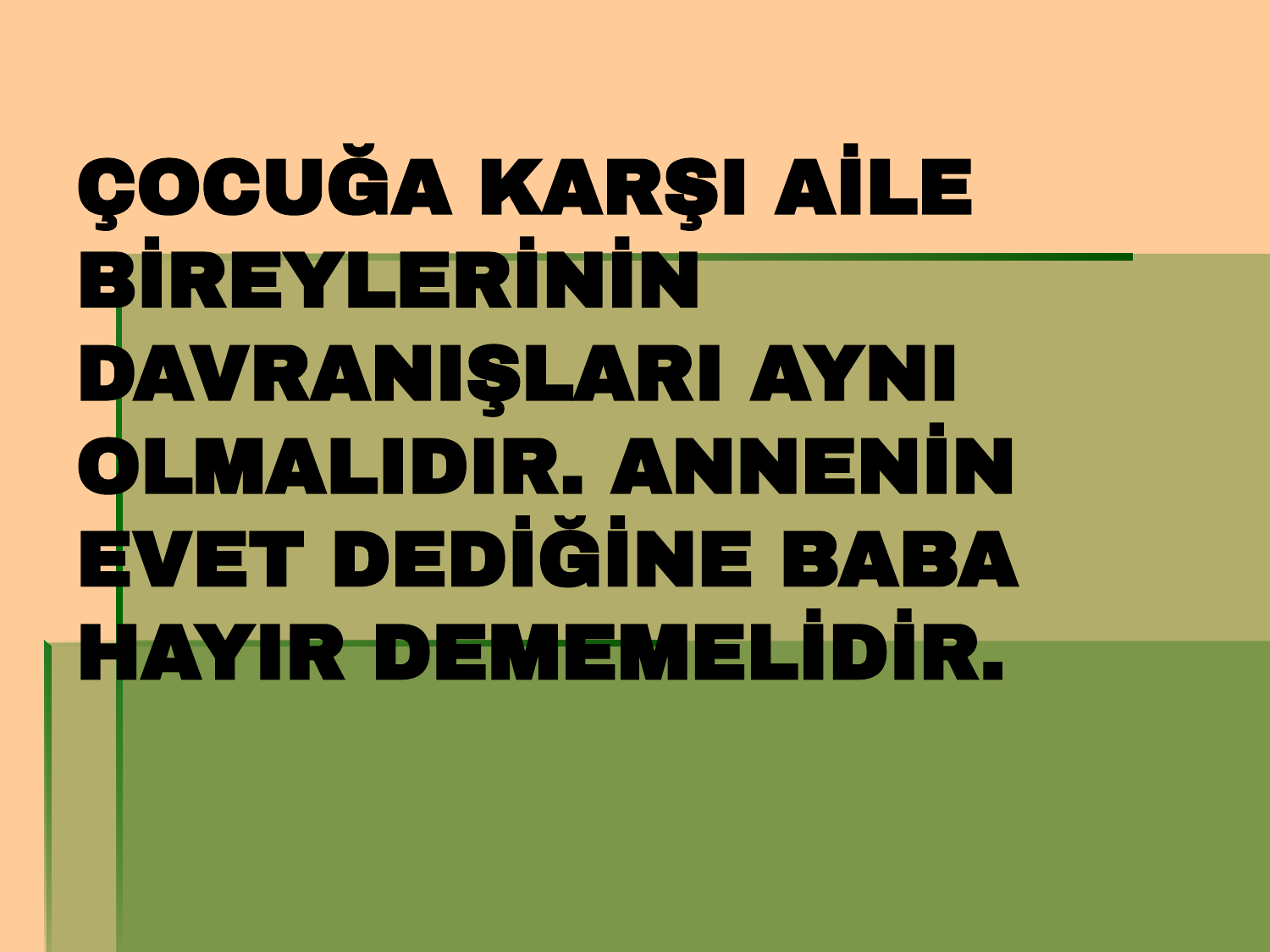

# ÇOCUĞA KARŞI AİLE BİREYLERİNİN DAVRANIŞLARI AYNI OLMALIDIR. ANNENİN EVET DEDİĞİNE BABA HAYIR DEMEMELİDİR.